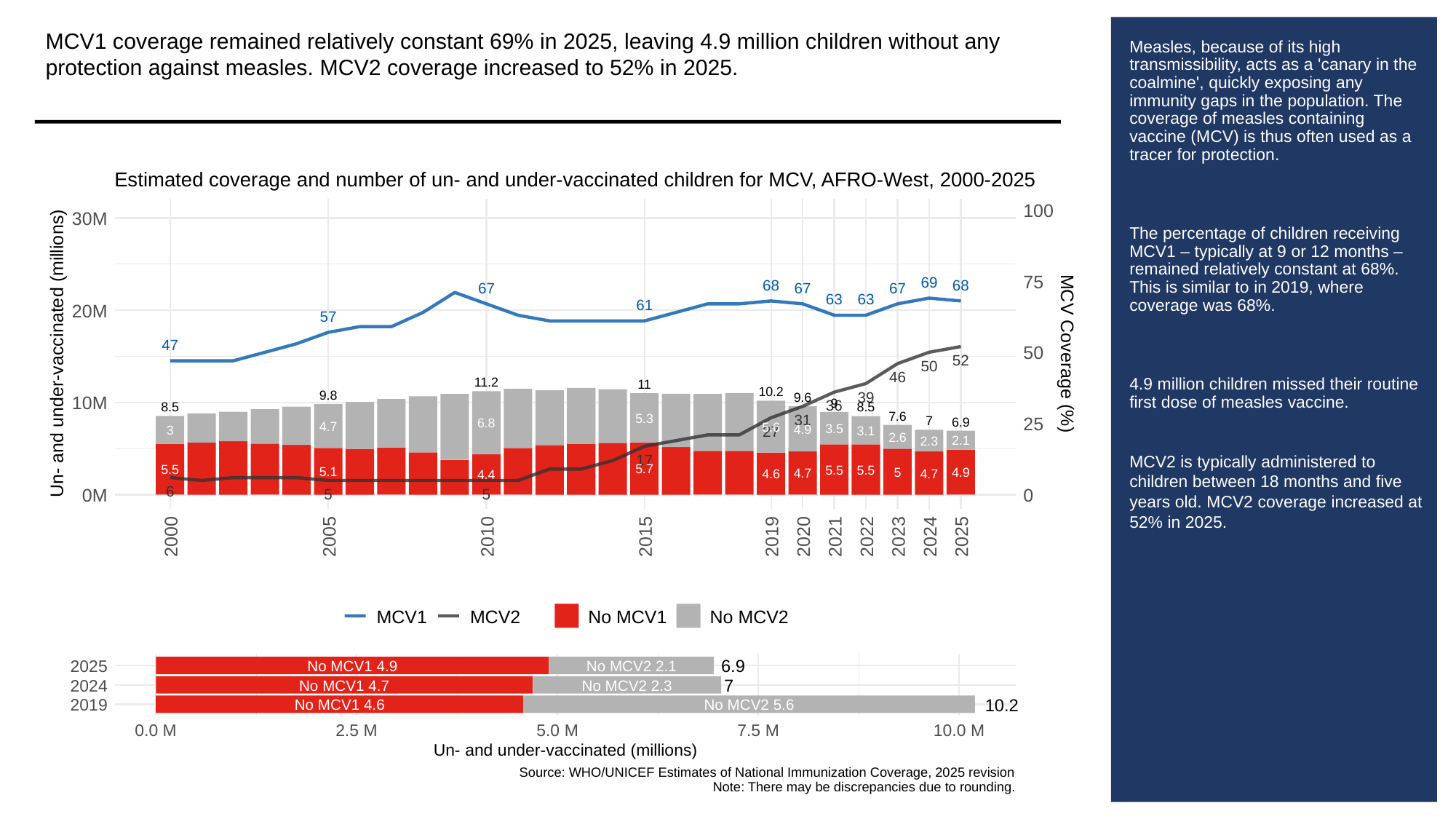

MCV1 coverage remained relatively constant 69% in 2025, leaving 4.9 million children without any protection against measles. MCV2 coverage increased to 52% in 2025.
# Measles, because of its high transmissibility, acts as a 'canary in the coalmine', quickly exposing any immunity gaps in the population. The coverage of measles containing vaccine (MCV) is thus often used as a tracer for protection.

The percentage of children receiving MCV1 – typically at 9 or 12 months – remained relatively constant at 68%. This is similar to in 2019, where coverage was 68%.

4.9 million children missed their routine first dose of measles vaccine.

MCV2 is typically administered to children between 18 months and five years old. MCV2 coverage increased at 52% in 2025.

Estimated coverage and number of un- and under-vaccinated children for MCV, AFRO-West, 2000-2025

100
30M

75
69
68
68
67
67
67

63
63
61
20M

57
47
50

Un- and under-vaccinated (millions)
MCV Coverage (%)
52

50
46
11.2
11
10.2

9.8

39

9.6

10M

9

36

8.5
8.5

7.6

5.3

31
7

6.9
25
6.8
4.7
5.6
3.5
4.9

3
27
3.1

2.6
2.1
2.3

17

5.7
5.5
5.5
5.5
5.1
5
4.9
4.7
4.7
4.6
4.4
6
5
5
0M
0

2000
2005
2010
2015
2019
2020
2021
2022
2023
2024
2025

MCV1
MCV2
No MCV1
No MCV2

6.9
2025
No MCV1 4.9
No MCV2 2.1

7
2024
No MCV1 4.7
No MCV2 2.3

10.2
2019
No MCV1 4.6
No MCV2 5.6

0.0 M
2.5 M
5.0 M
7.5 M
10.0 M
Un- and under-vaccinated (millions)
Source: WHO/UNICEF Estimates of National Immunization Coverage, 2025 revision
Note: There may be discrepancies due to rounding.